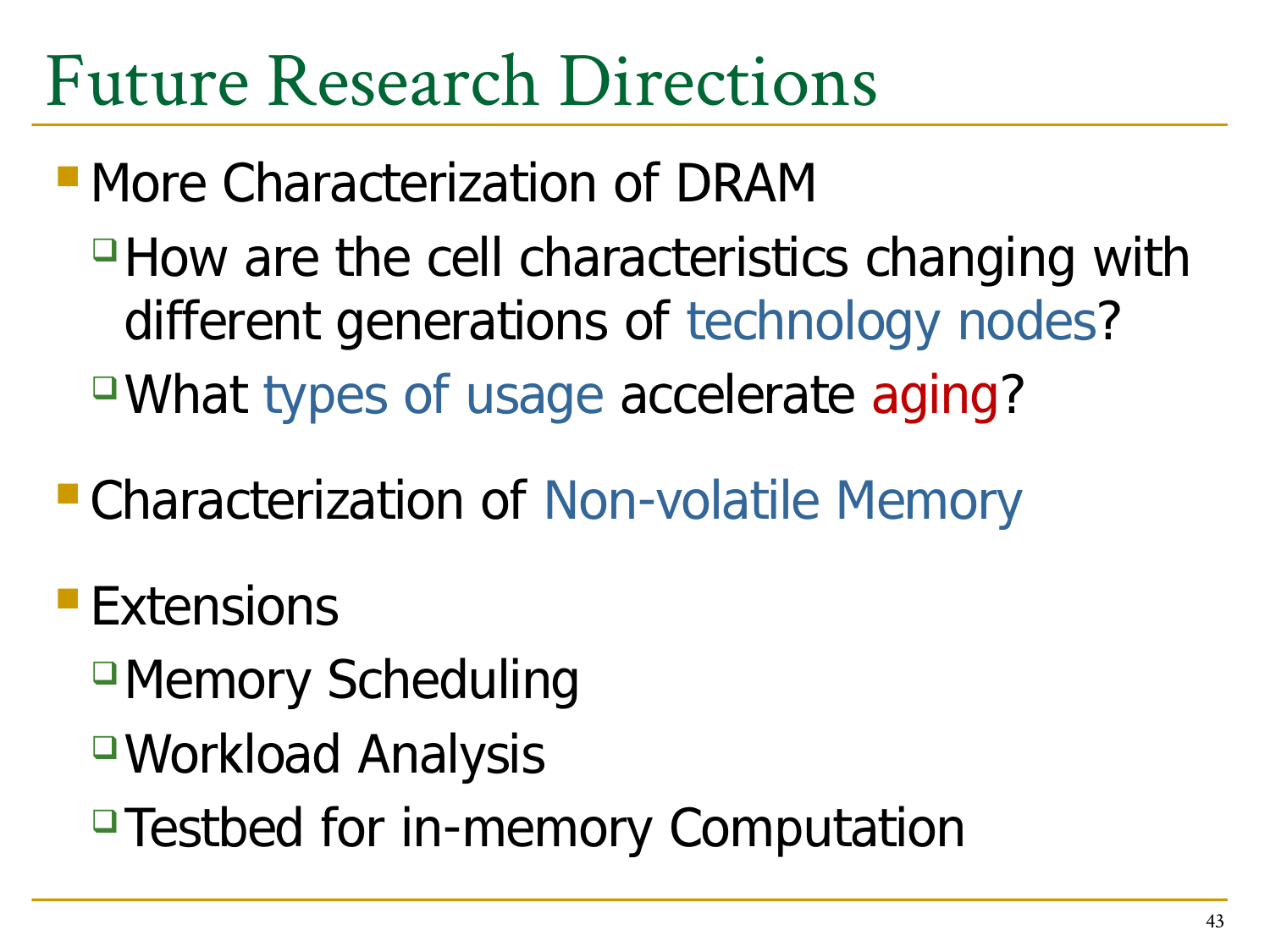

# Future Research Directions
More Characterization of DRAM
How are the cell characteristics changing with different generations of technology nodes?
What types of usage accelerate aging?
Characterization of Non-volatile Memory
Extensions
Memory Scheduling
Workload Analysis
Testbed for in-memory Computation
43